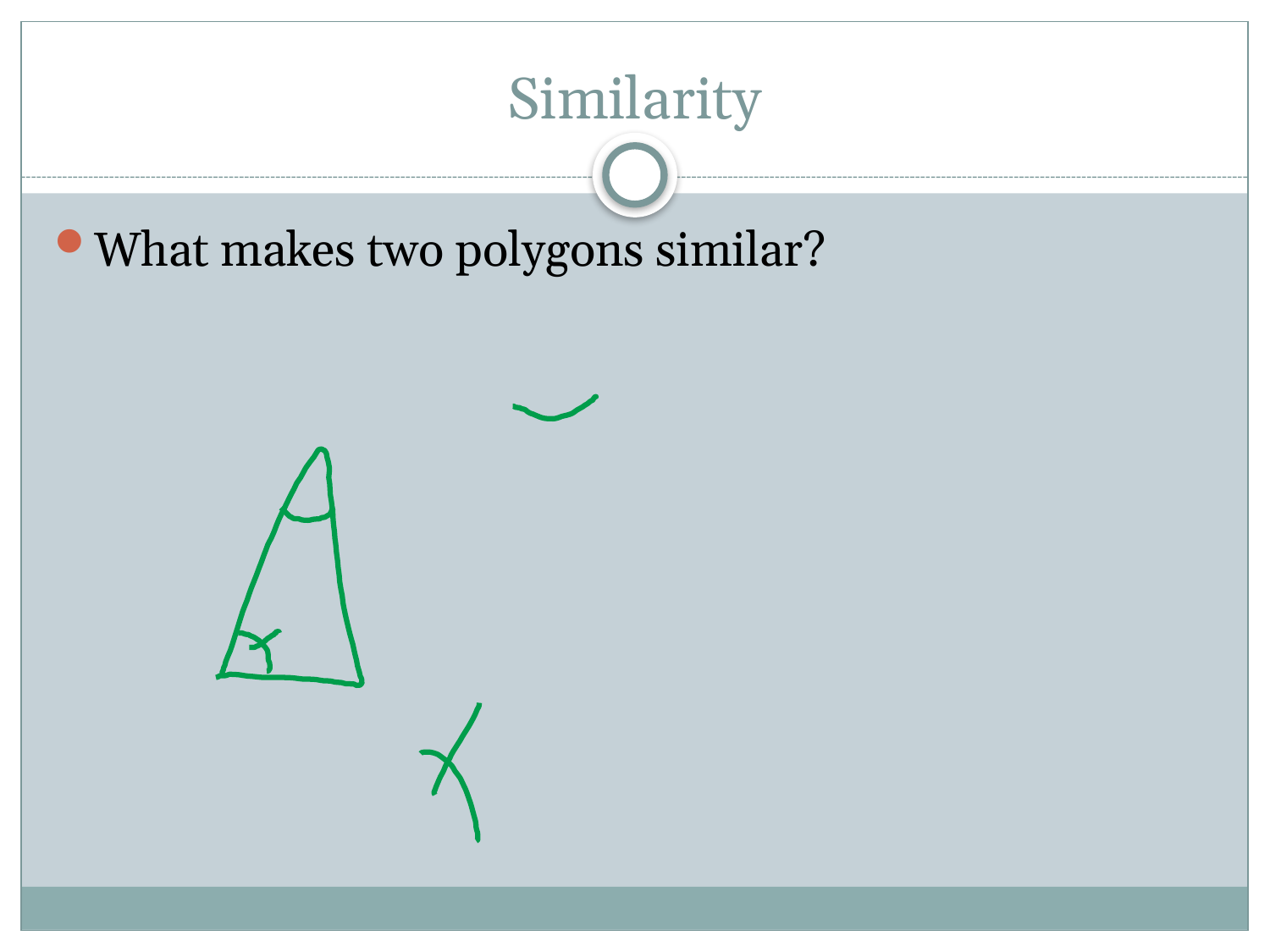

# Similarity
What makes two polygons similar?